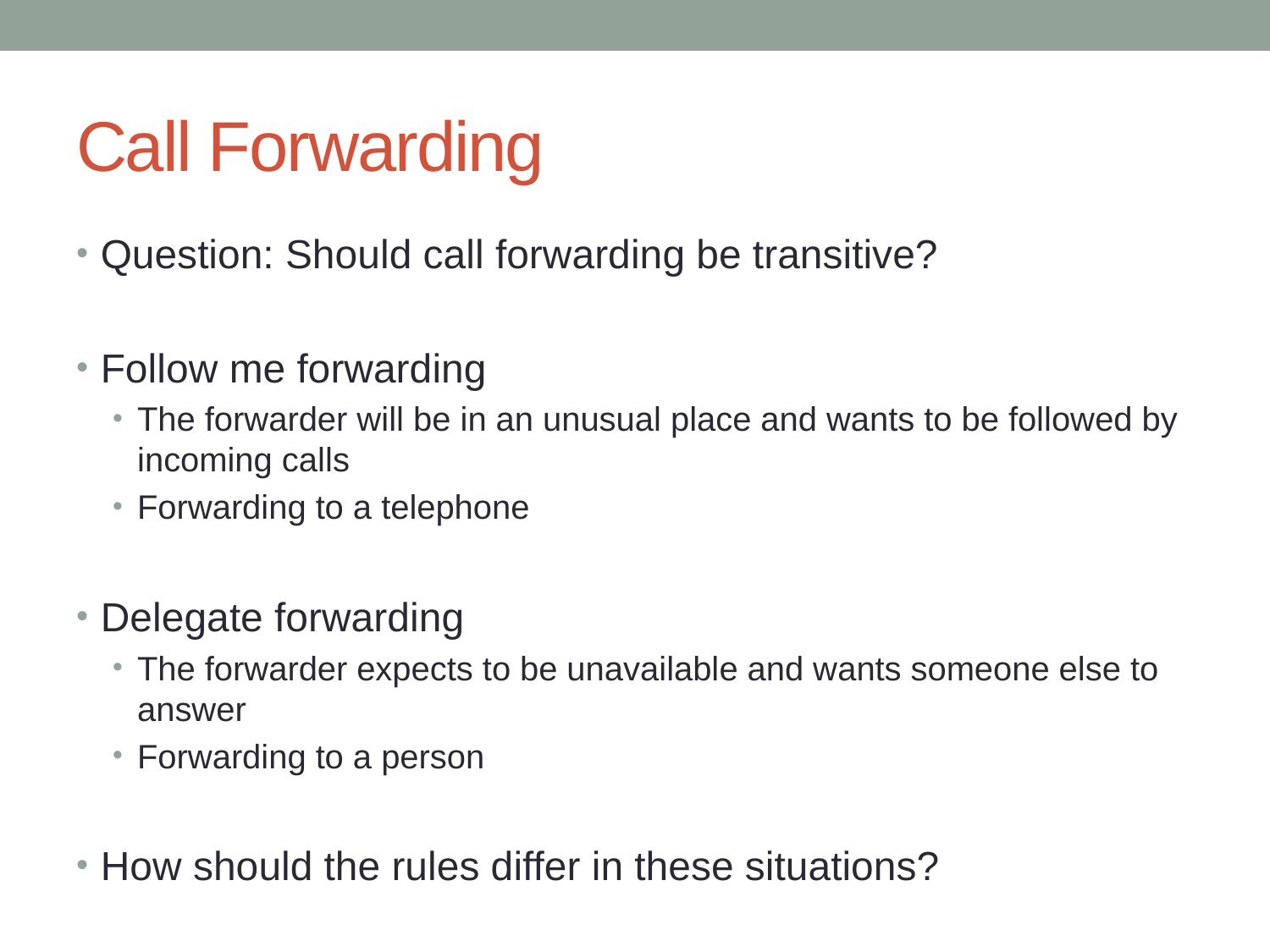

# Call Forwarding
Question: Should call forwarding be transitive?

Follow me forwarding
The forwarder will be in an unusual place and wants to be followed by incoming calls
Forwarding to a telephone

Delegate forwarding
The forwarder expects to be unavailable and wants someone else to answer
Forwarding to a person

How should the rules differ in these situations?